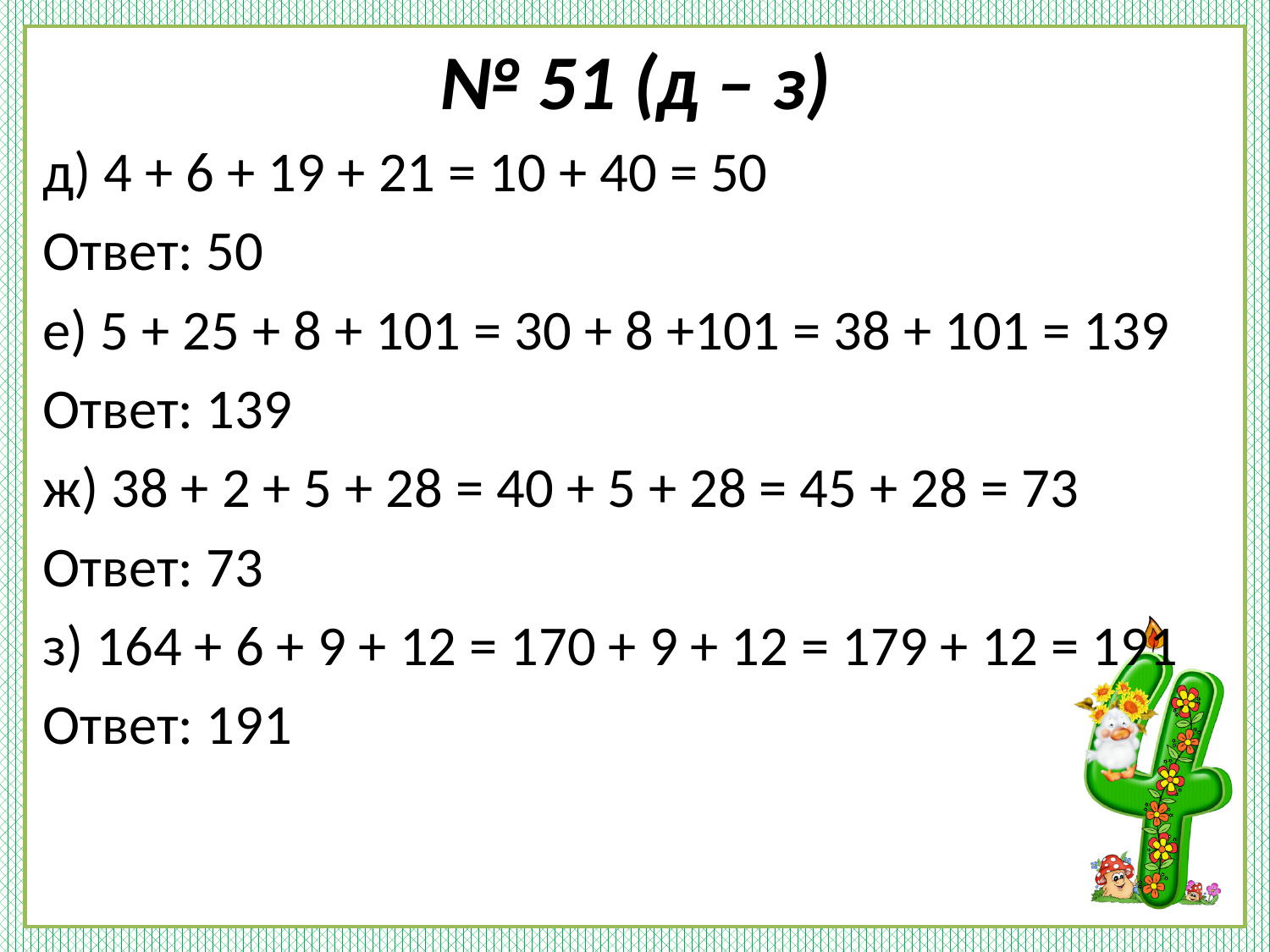

# № 51 (д – з)
д) 4 + 6 + 19 + 21 = 10 + 40 = 50
Ответ: 50
е) 5 + 25 + 8 + 101 = 30 + 8 +101 = 38 + 101 = 139
Ответ: 139
ж) 38 + 2 + 5 + 28 = 40 + 5 + 28 = 45 + 28 = 73
Ответ: 73
з) 164 + 6 + 9 + 12 = 170 + 9 + 12 = 179 + 12 = 191
Ответ: 191